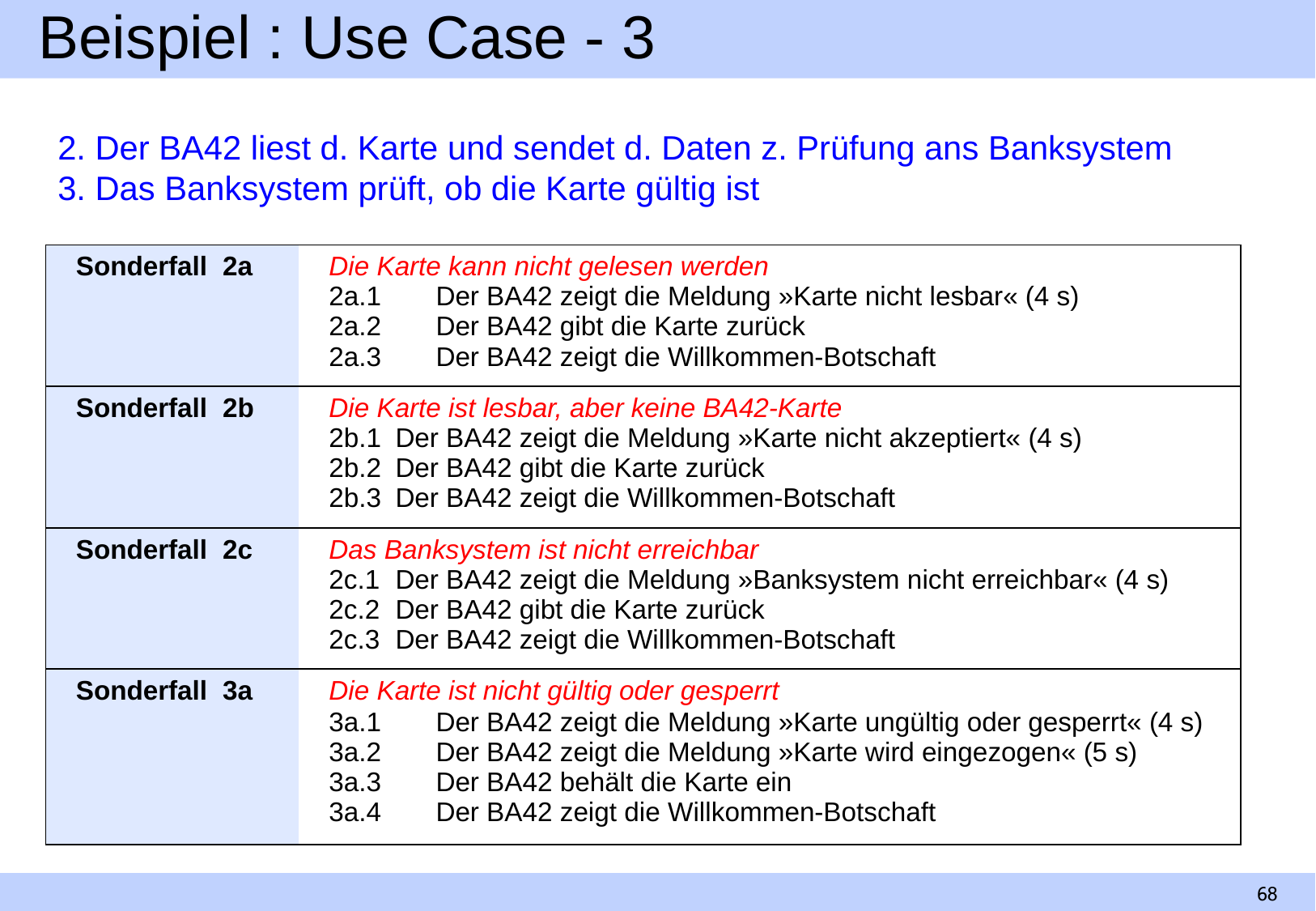

# Beispiel : Use Case - 3
2. Der BA42 liest d. Karte und sendet d. Daten z. Prüfung ans Banksystem
3. Das Banksystem prüft, ob die Karte gültig ist
| Sonderfall 2a | Die Karte kann nicht gelesen werden 2a.1 Der BA42 zeigt die Meldung »Karte nicht lesbar« (4 s) 2a.2 Der BA42 gibt die Karte zurück 2a.3 Der BA42 zeigt die Willkommen-Botschaft |
| --- | --- |
| Sonderfall 2b | Die Karte ist lesbar, aber keine BA42-Karte 2b.1 Der BA42 zeigt die Meldung »Karte nicht akzeptiert« (4 s) 2b.2 Der BA42 gibt die Karte zurück 2b.3 Der BA42 zeigt die Willkommen-Botschaft |
| Sonderfall 2c | Das Banksystem ist nicht erreichbar 2c.1 Der BA42 zeigt die Meldung »Banksystem nicht erreichbar« (4 s) 2c.2 Der BA42 gibt die Karte zurück 2c.3 Der BA42 zeigt die Willkommen-Botschaft |
| Sonderfall 3a | Die Karte ist nicht gültig oder gesperrt 3a.1 Der BA42 zeigt die Meldung »Karte ungültig oder gesperrt« (4 s) 3a.2 Der BA42 zeigt die Meldung »Karte wird eingezogen« (5 s) 3a.3 Der BA42 behält die Karte ein 3a.4 Der BA42 zeigt die Willkommen-Botschaft |
68